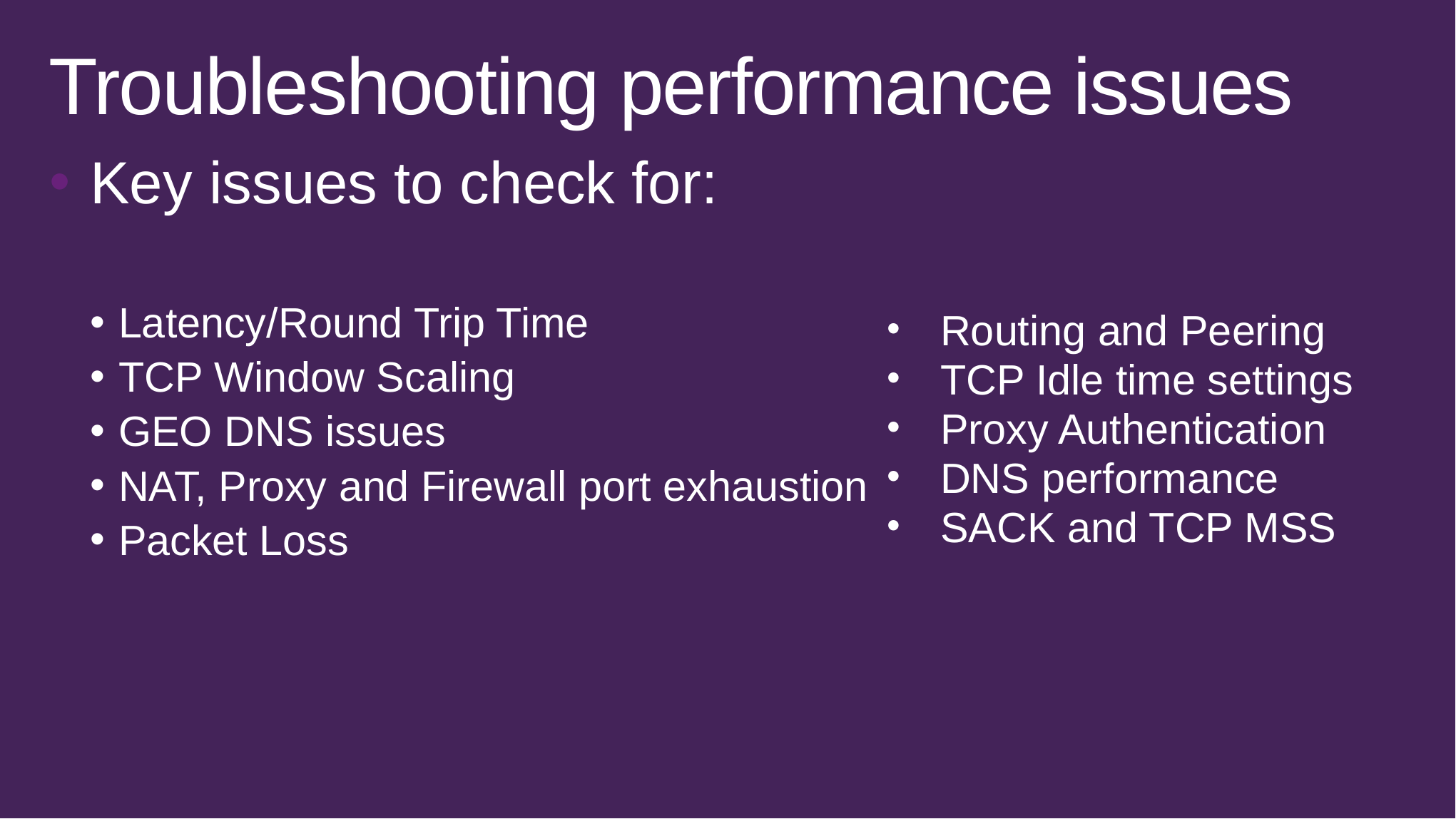

# Troubleshooting performance issues
Key issues to check for:

Latency/Round Trip Time
TCP Window Scaling
GEO DNS issues
NAT, Proxy and Firewall port exhaustion
Packet Loss

Routing and Peering
TCP Idle time settings
Proxy Authentication
DNS performance
SACK and TCP MSS